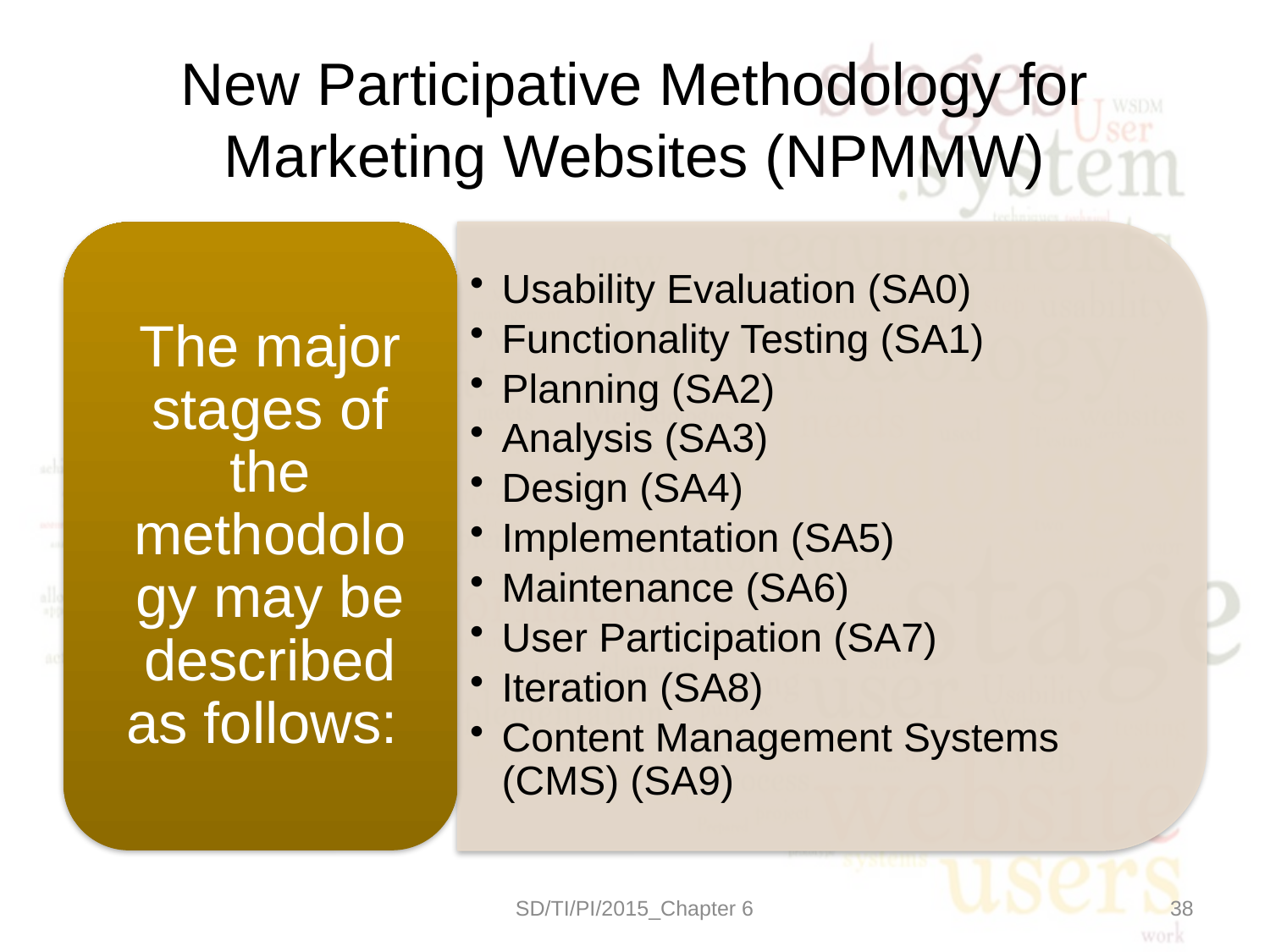

# New Participative Methodology for Marketing Websites (NPMMW)
Usability Evaluation (SA0)
Functionality Testing (SA1)
Planning (SA2)
Analysis (SA3)
Design (SA4)
Implementation (SA5)
Maintenance (SA6)
User Participation (SA7)
Iteration (SA8)
Content Management Systems (CMS) (SA9)
The major stages of the methodology may be described as follows:
SD/TI/PI/2015_Chapter 6
38